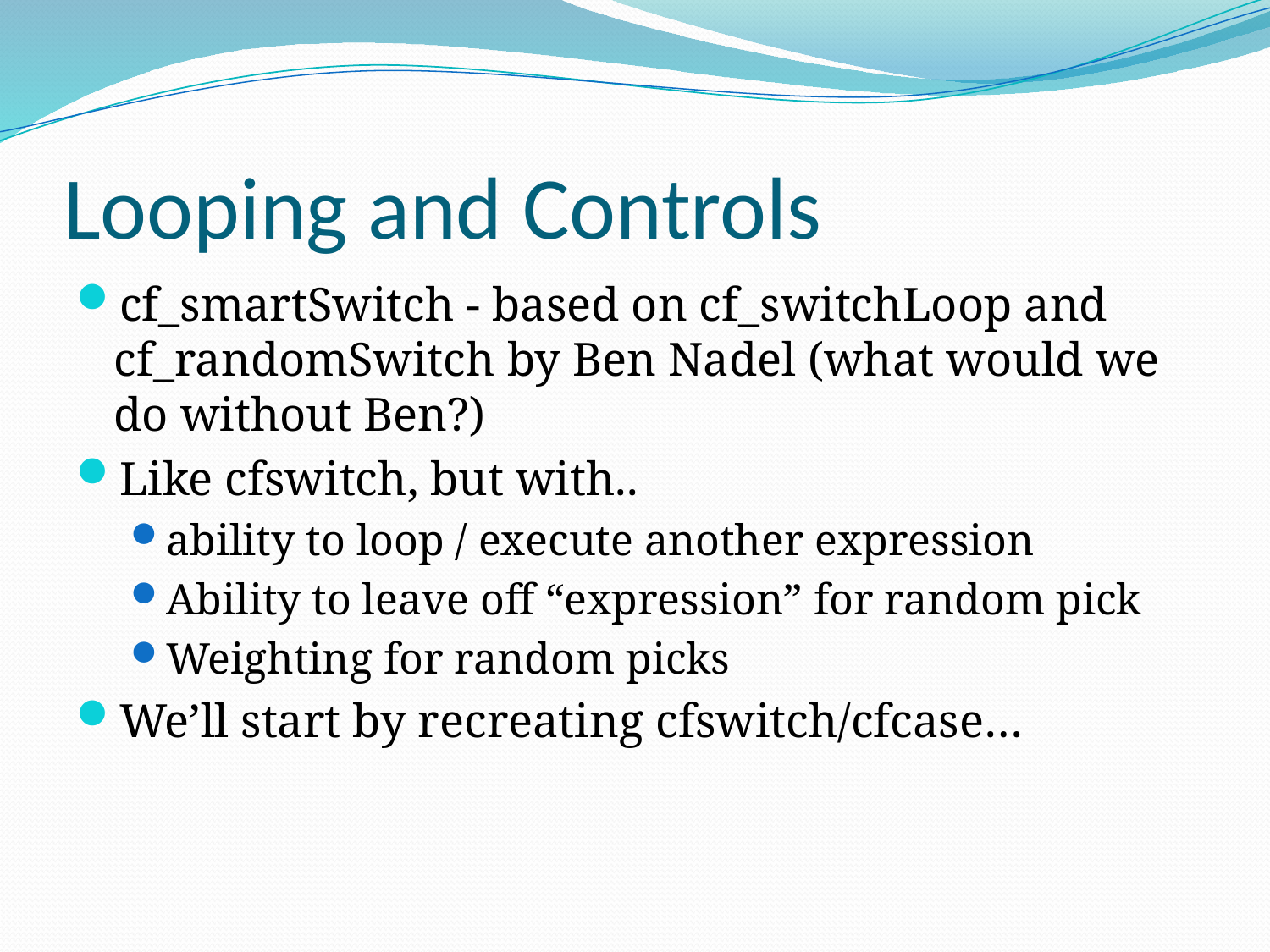

# Looping and Controls
cf_smartSwitch - based on cf_switchLoop and cf_randomSwitch by Ben Nadel (what would we do without Ben?)
Like cfswitch, but with..
ability to loop / execute another expression
Ability to leave off “expression” for random pick
Weighting for random picks
We’ll start by recreating cfswitch/cfcase…